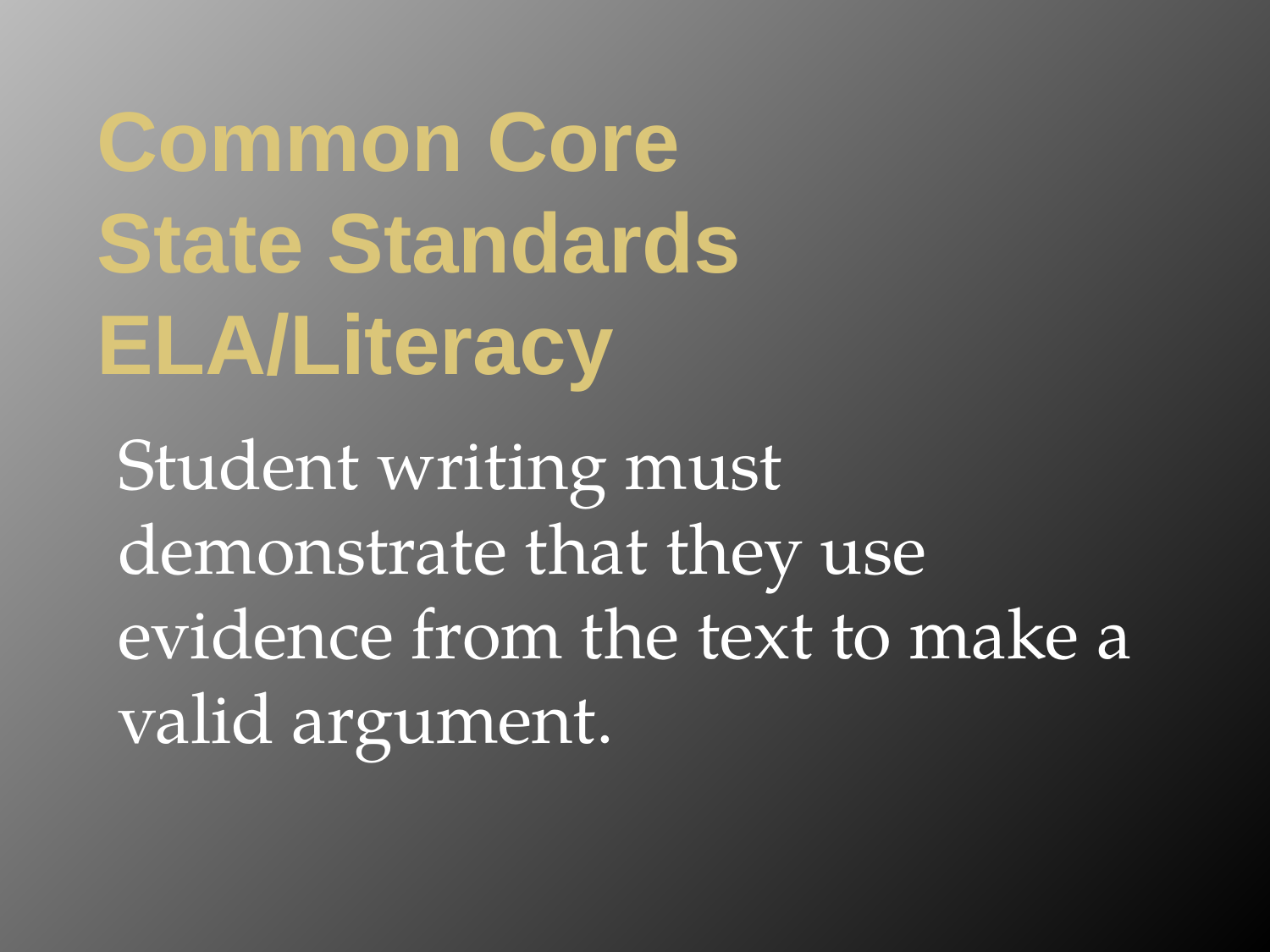

# Common Core State Standards ELA/Literacy
Student writing must demonstrate that they use evidence from the text to make a valid argument.